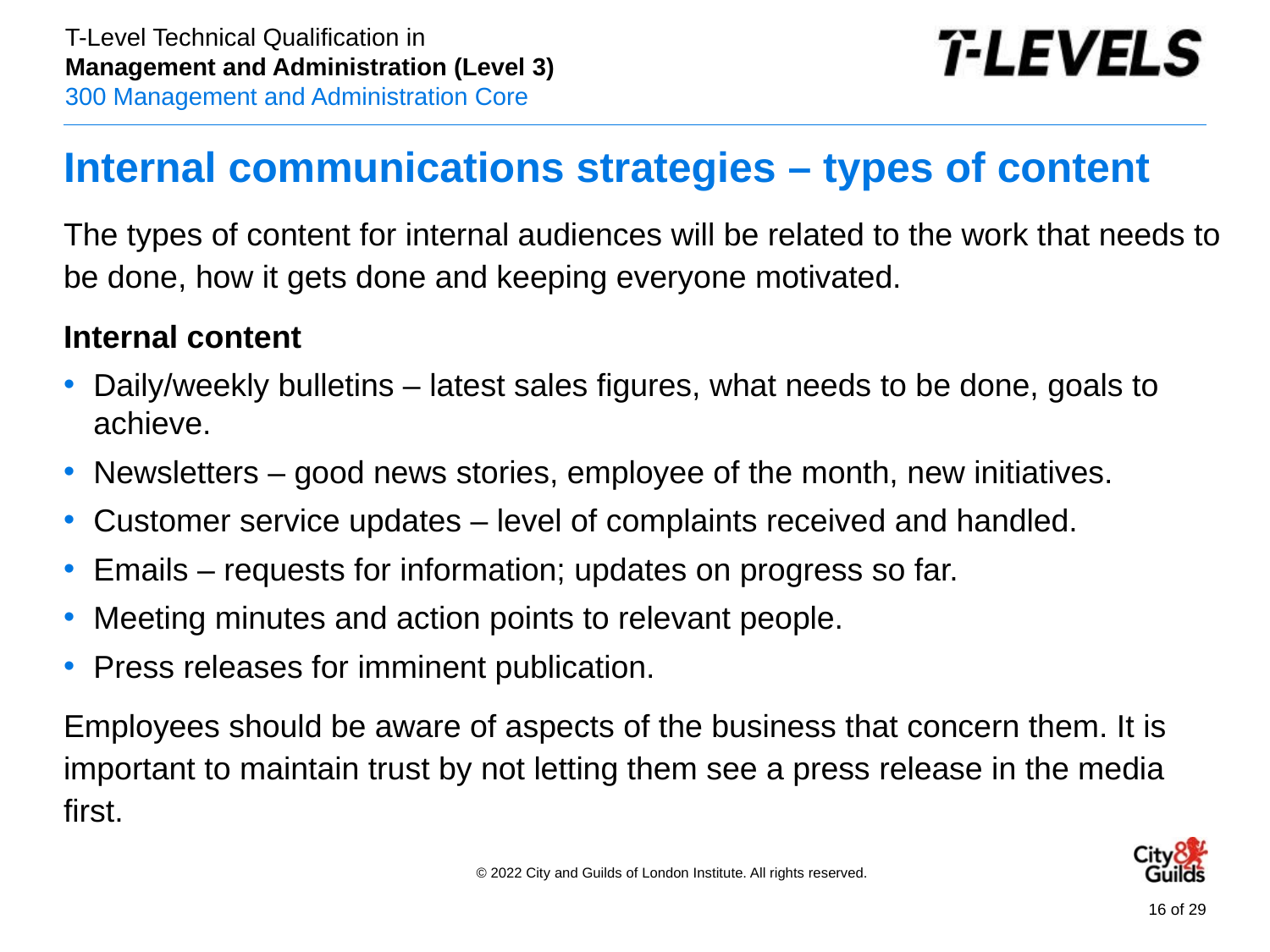

# Internal communications strategies – types of content
The types of content for internal audiences will be related to the work that needs to be done, how it gets done and keeping everyone motivated.
Internal content
Daily/weekly bulletins – latest sales figures, what needs to be done, goals to achieve.
Newsletters – good news stories, employee of the month, new initiatives.
Customer service updates – level of complaints received and handled.
Emails – requests for information; updates on progress so far.
Meeting minutes and action points to relevant people.
Press releases for imminent publication.
Employees should be aware of aspects of the business that concern them. It is important to maintain trust by not letting them see a press release in the media first.